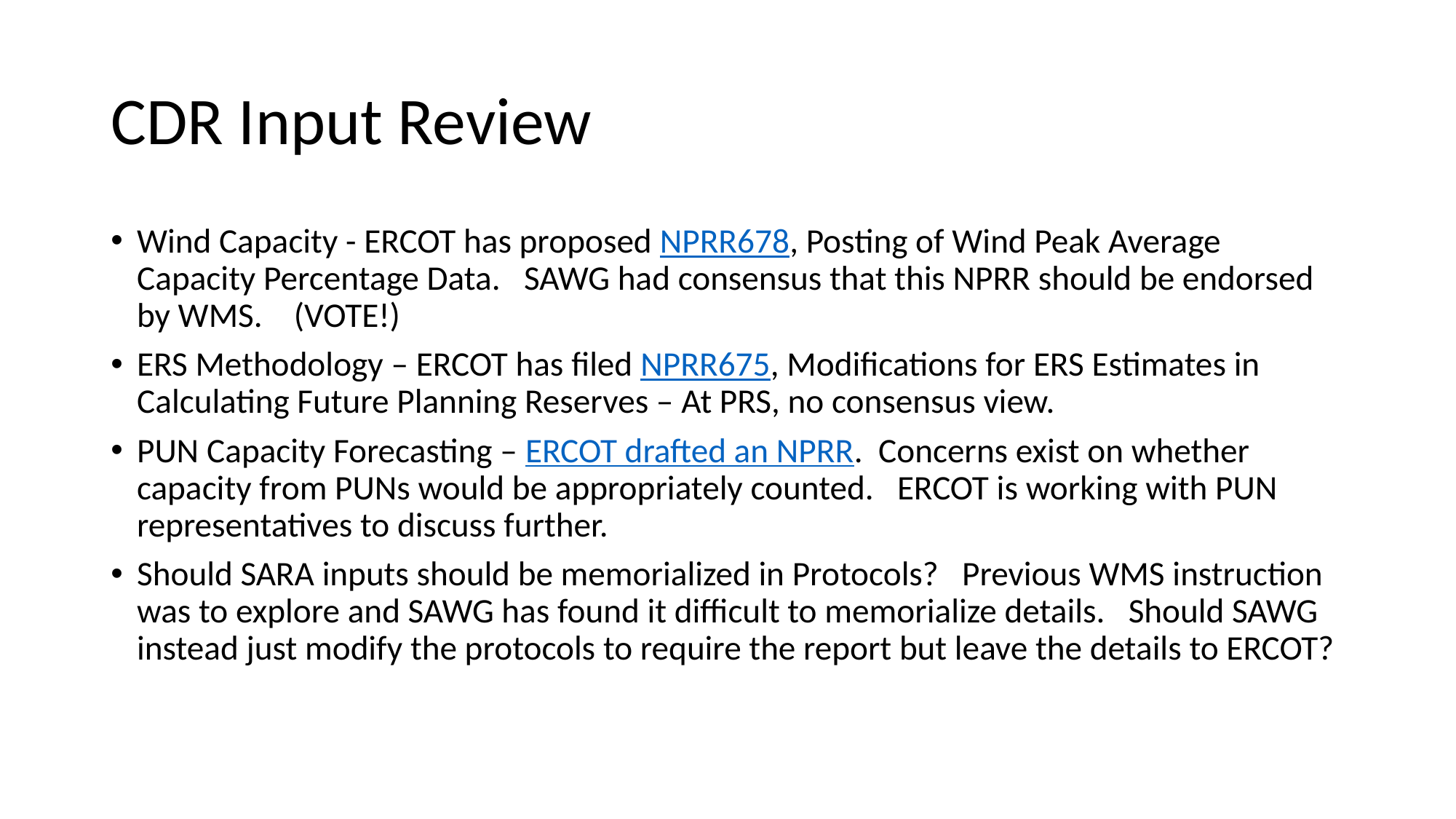

# CDR Input Review
Wind Capacity - ERCOT has proposed NPRR678, Posting of Wind Peak Average Capacity Percentage Data.   SAWG had consensus that this NPRR should be endorsed by WMS.    (VOTE!)
ERS Methodology – ERCOT has filed NPRR675, Modifications for ERS Estimates in Calculating Future Planning Reserves – At PRS, no consensus view.
PUN Capacity Forecasting – ERCOT drafted an NPRR.  Concerns exist on whether capacity from PUNs would be appropriately counted.   ERCOT is working with PUN representatives to discuss further.
Should SARA inputs should be memorialized in Protocols?   Previous WMS instruction was to explore and SAWG has found it difficult to memorialize details.   Should SAWG instead just modify the protocols to require the report but leave the details to ERCOT?